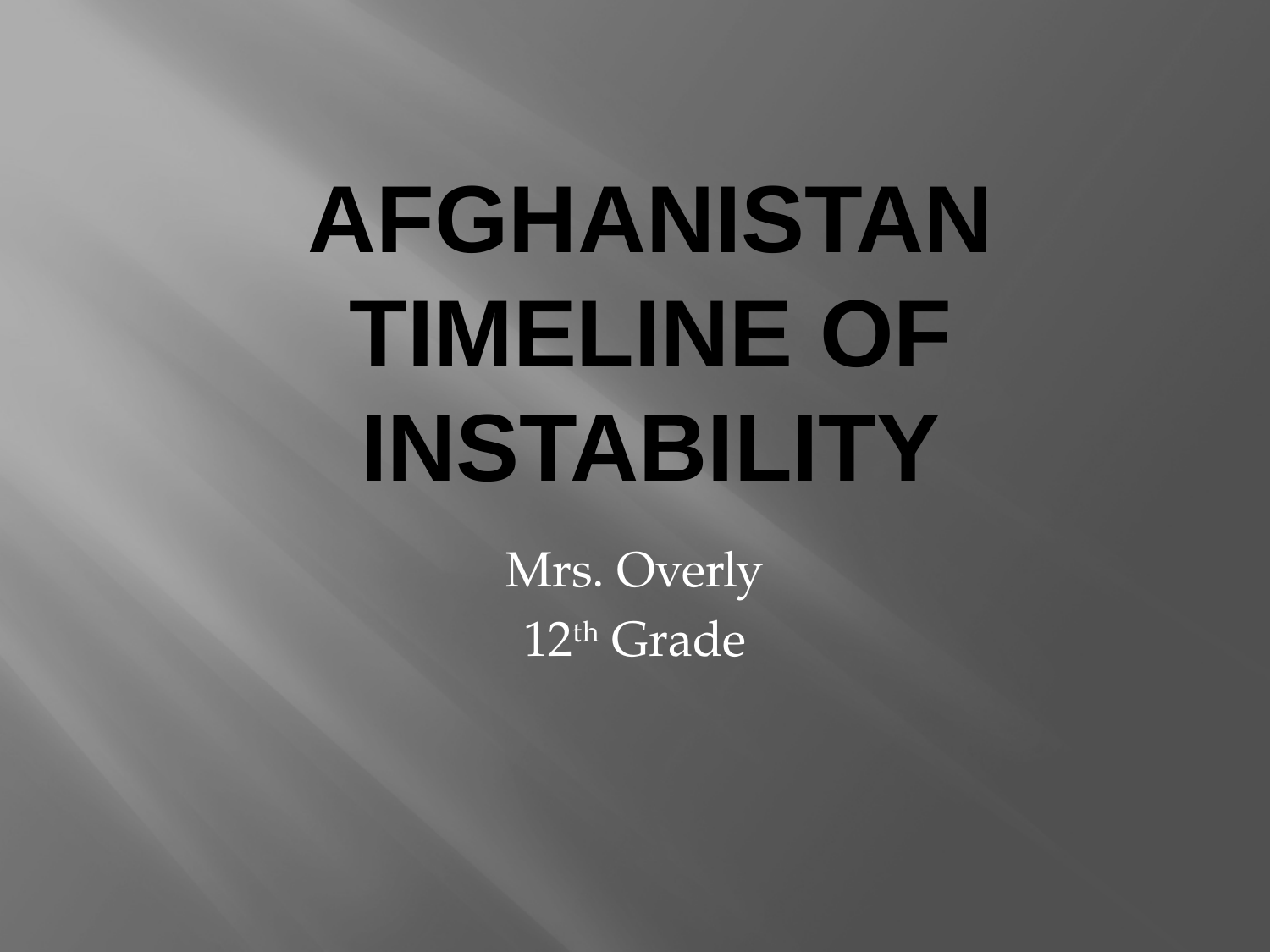

# Afghanistan Timeline of Instability

Mrs. Overly
12th Grade